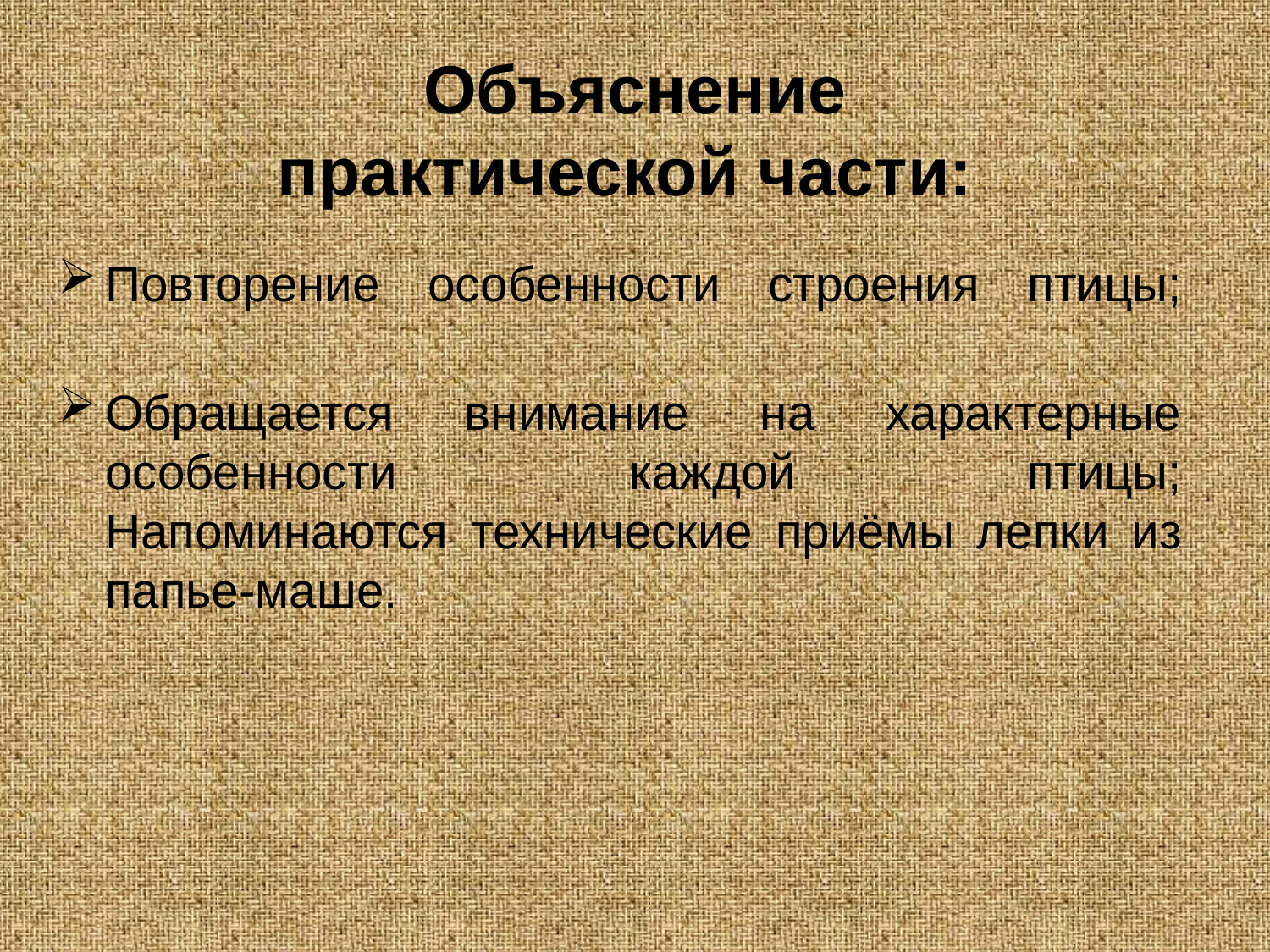

# Объяснение практической части:
Повторение особенности строения птицы;
Обращается внимание на характерные особенности каждой птицы;
Напоминаются технические приёмы лепки из папье-маше.